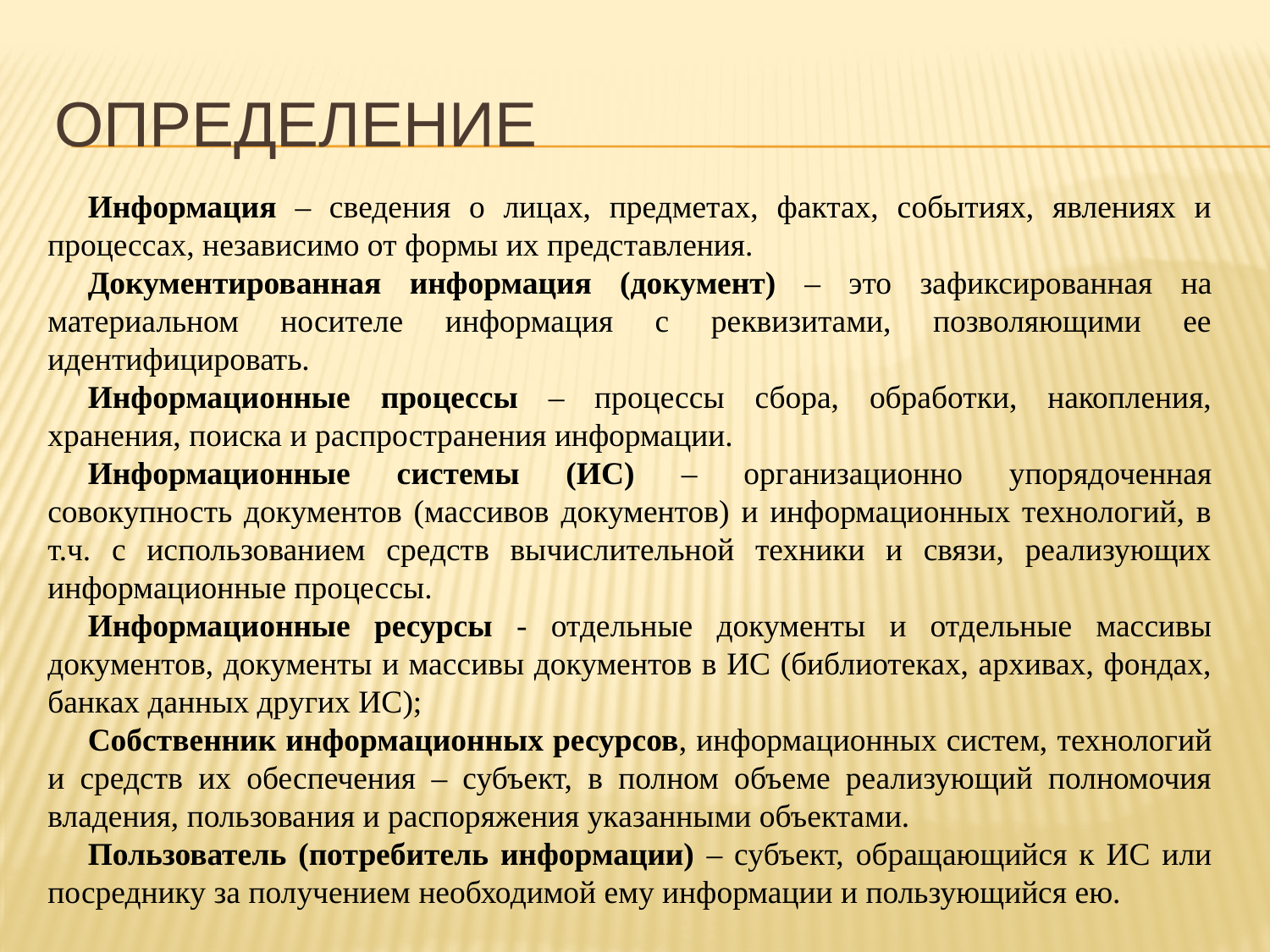

# Определение
Информация – сведения о лицах, предметах, фактах, событиях, явлениях и процессах, независимо от формы их представления.
Документированная информация (документ) – это зафиксированная на материальном носителе информация с реквизитами, позволяющими ее идентифицировать.
Информационные процессы – процессы сбора, обработки, накопления, хранения, поиска и распространения информации.
Информационные системы (ИС) – организационно упорядоченная совокупность документов (массивов документов) и информационных технологий, в т.ч. с использованием средств вычислительной техники и связи, реализующих информационные процессы.
Информационные ресурсы - отдельные документы и отдельные массивы документов, документы и массивы документов в ИС (библиотеках, архивах, фондах, банках данных других ИС);
Собственник информационных ресурсов, информационных систем, технологий и средств их обеспечения – субъект, в полном объеме реализующий полномочия владения, пользования и распоряжения указанными объектами.
Пользователь (потребитель информации) – субъект, обращающийся к ИС или посреднику за получением необходимой ему информации и пользующийся ею.